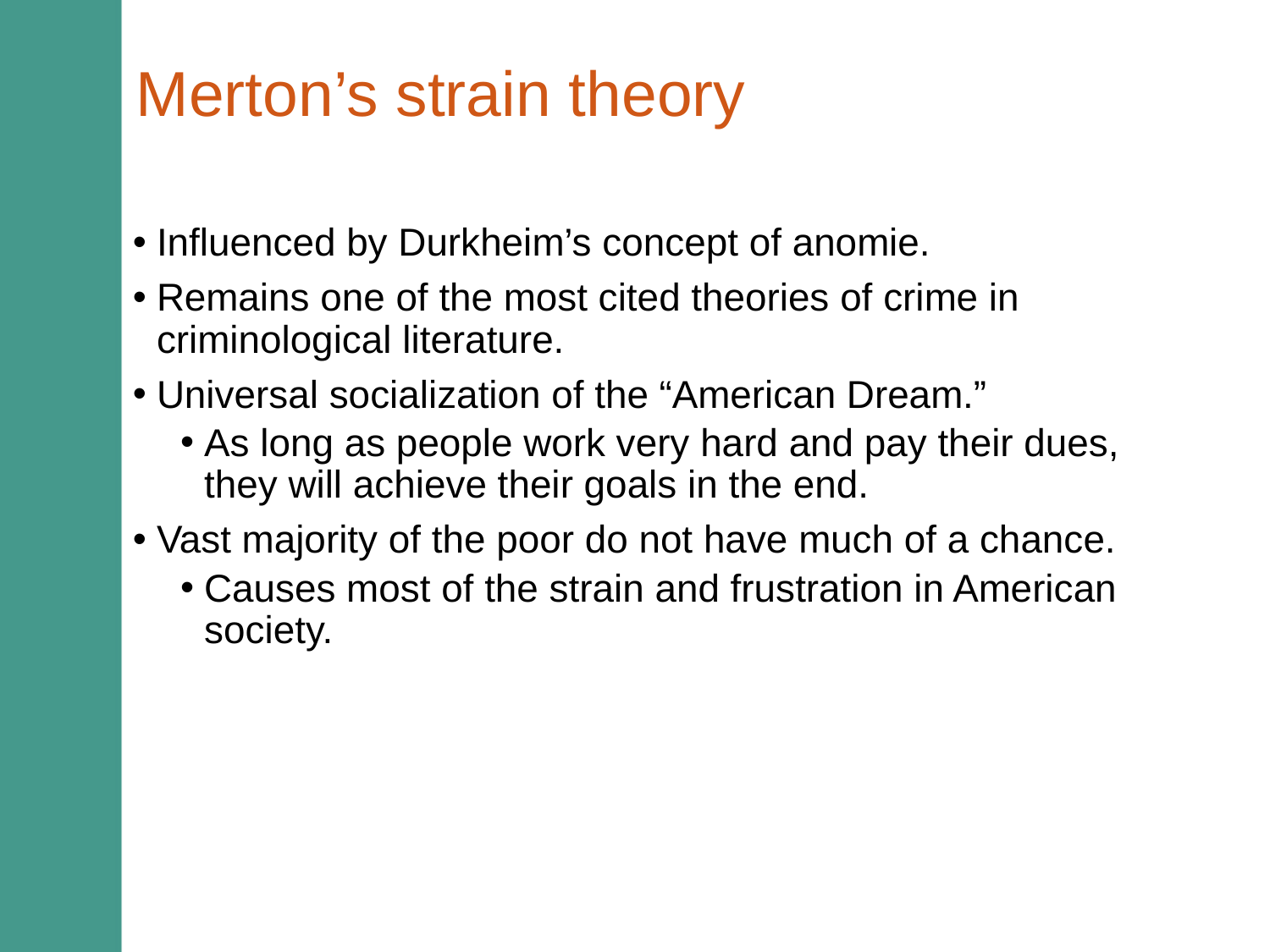

# Merton’s strain theory
Influenced by Durkheim’s concept of anomie.
Remains one of the most cited theories of crime in criminological literature.
Universal socialization of the “American Dream.”
As long as people work very hard and pay their dues, they will achieve their goals in the end.
Vast majority of the poor do not have much of a chance.
Causes most of the strain and frustration in American society.